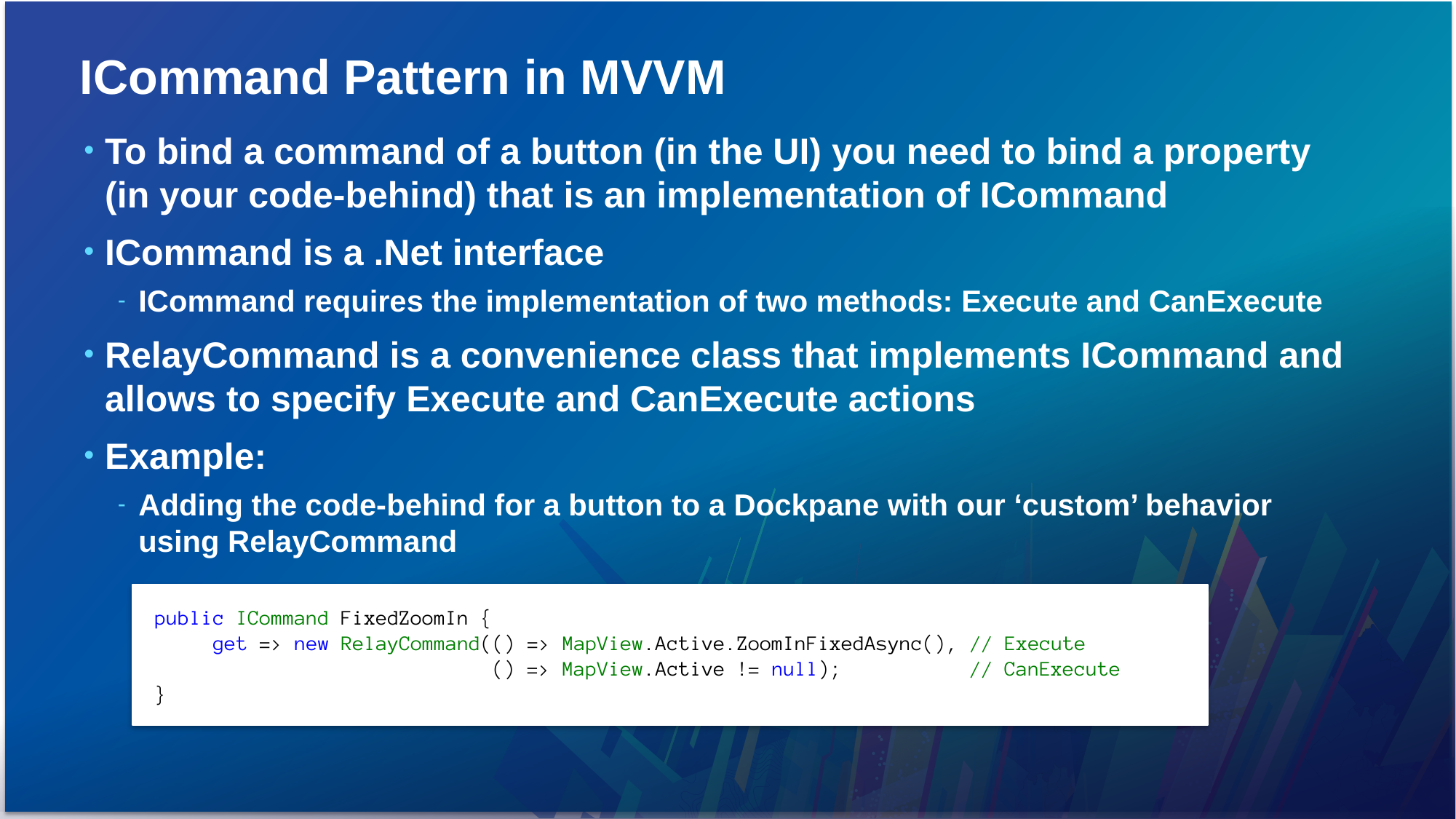

# ICommand Pattern in MVVM
To bind a command of a button (in the UI) you need to bind a property (in your code-behind) that is an implementation of ICommand
ICommand is a .Net interface
ICommand requires the implementation of two methods: Execute and CanExecute
RelayCommand is a convenience class that implements ICommand and allows to specify Execute and CanExecute actions
Example:
Adding the code-behind for a button to a Dockpane with our ‘custom’ behavior using RelayCommand

 public ICommand FixedZoomIn {
      get => new RelayCommand(() => MapView.Active.ZoomInFixedAsync(), // Execute
                              () => MapView.Active != null);           // CanExecute
 }